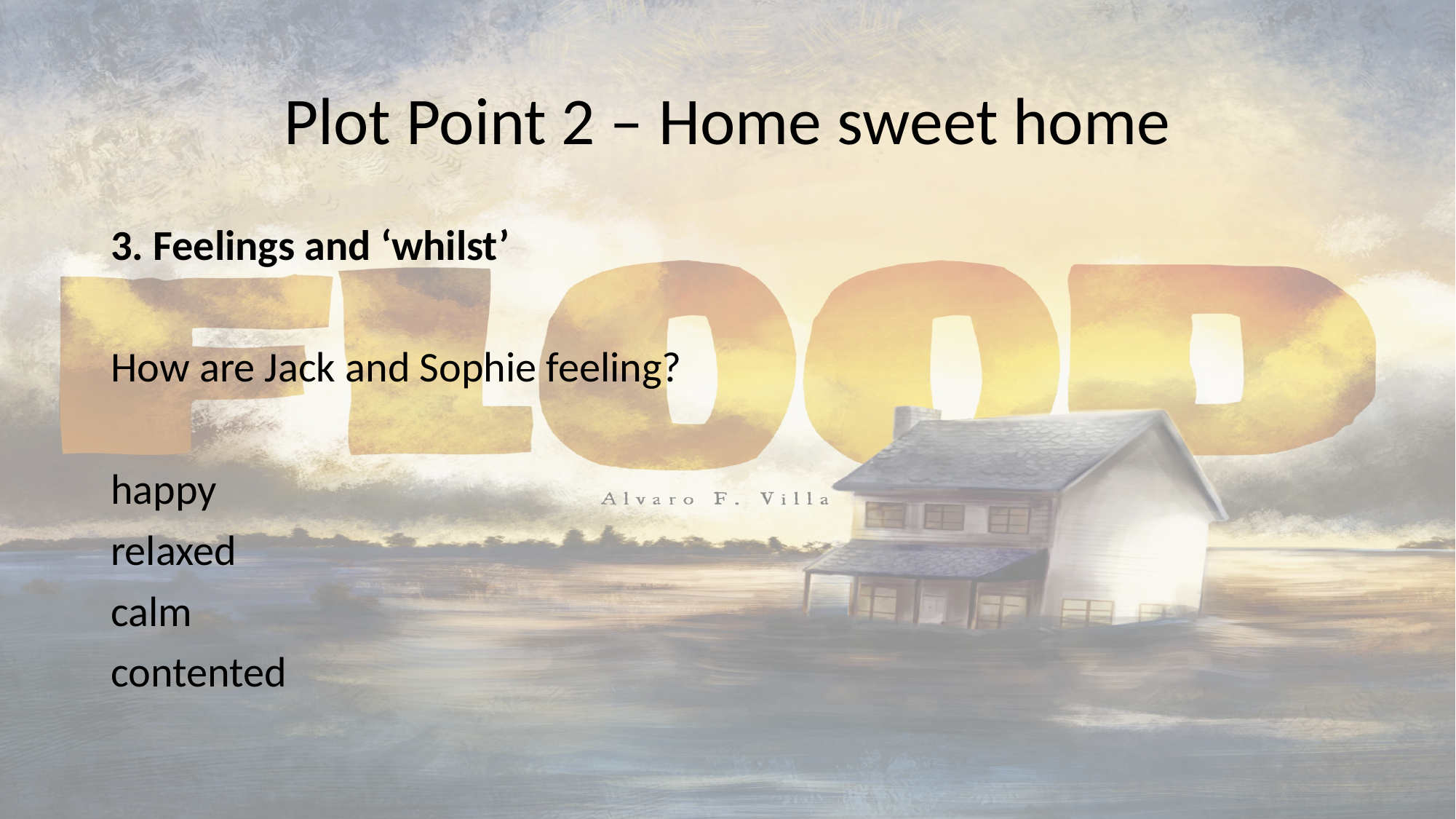

# Plot Point 2 – Home sweet home
3. Feelings and ‘whilst’

How are Jack and Sophie feeling?

happy
relaxed
calm
contented